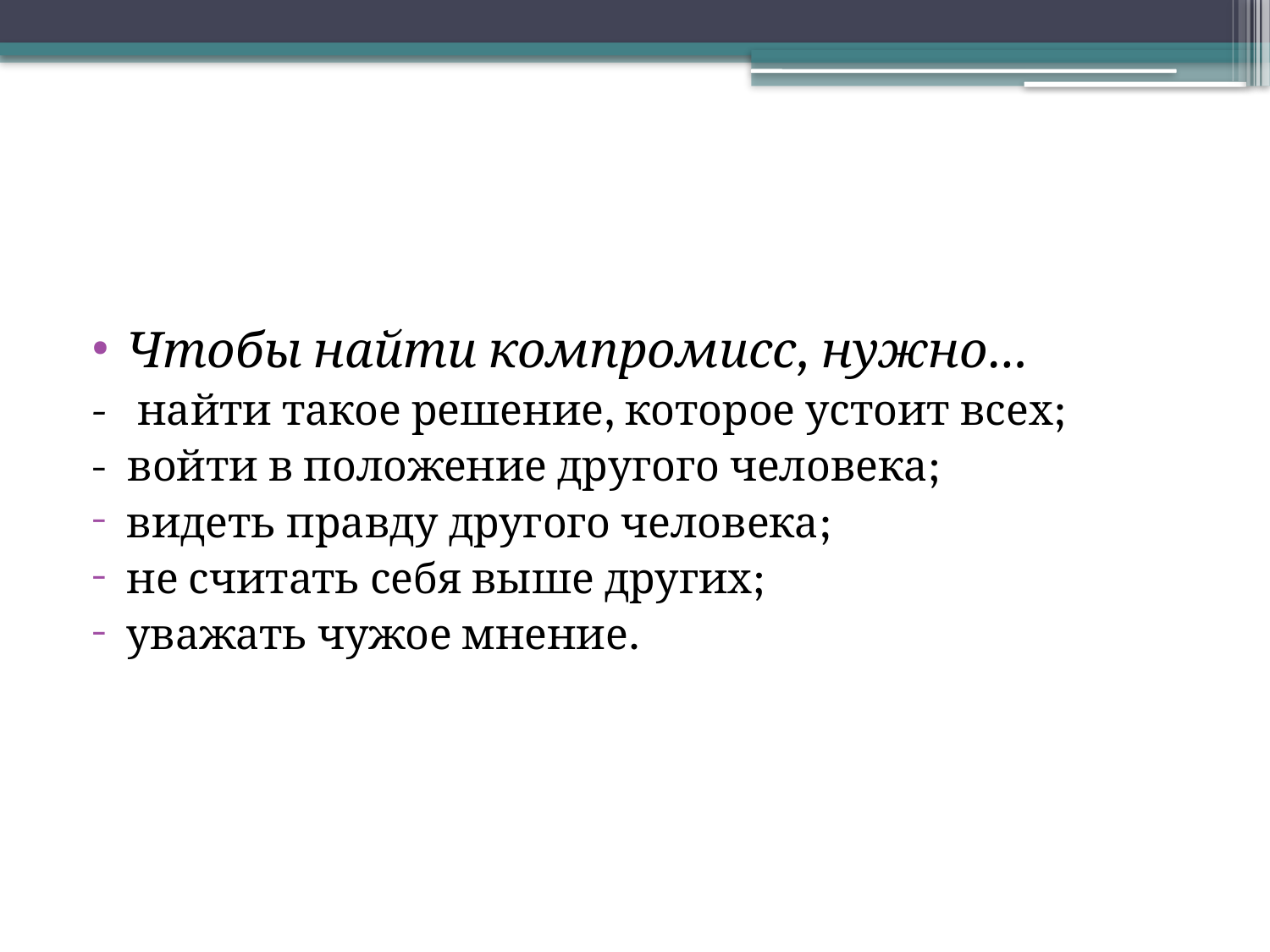

#
Чтобы найти компромисс, нужно…
-   найти такое решение, которое устоит всех;
-  войти в положение другого человека;
видеть правду другого человека;
не считать себя выше других;
уважать чужое мнение.